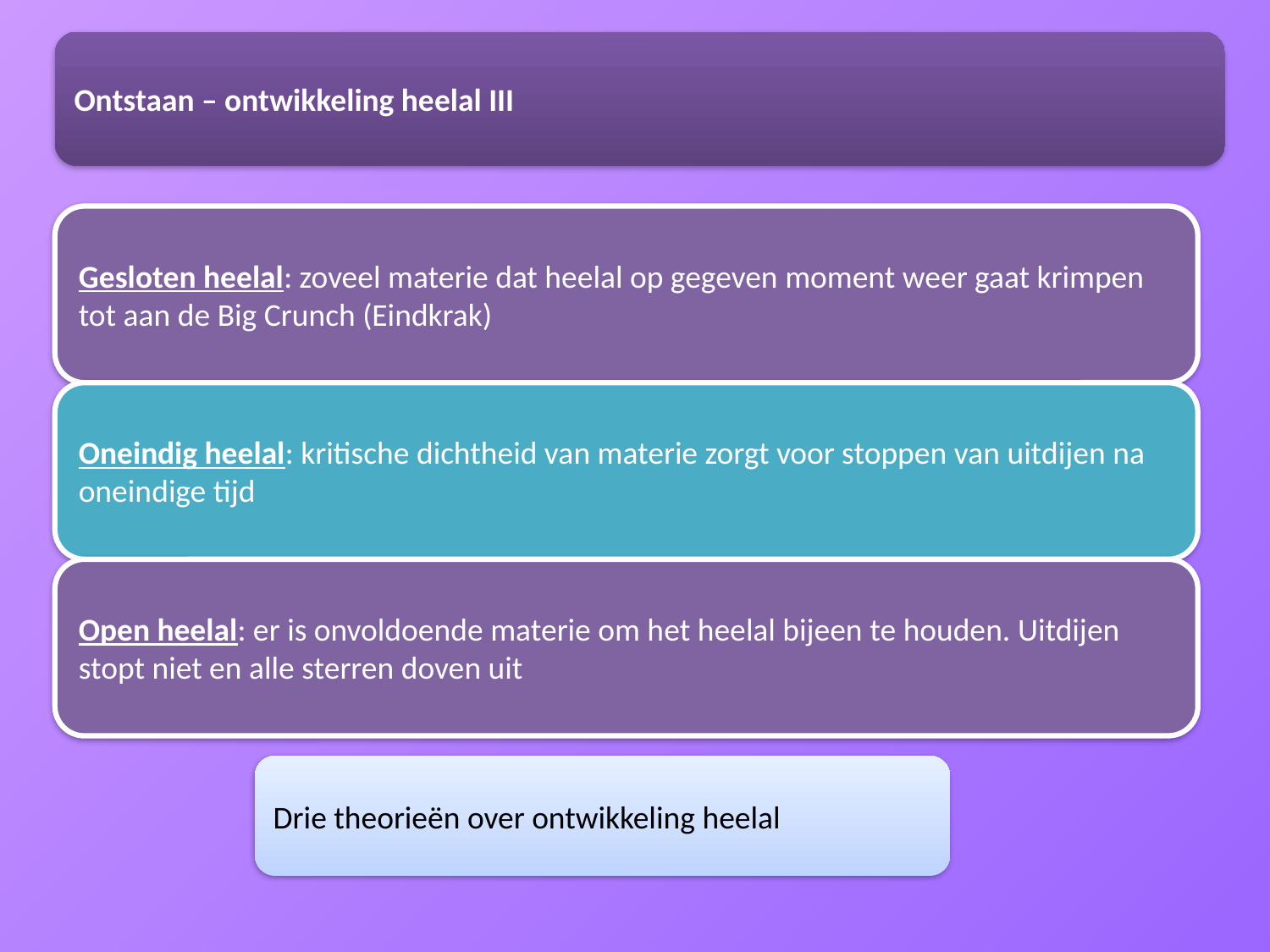

Ontstaan – ontwikkeling heelal III
Gesloten heelal: zoveel materie dat heelal op gegeven moment weer gaat krimpen tot aan de Big Crunch (Eindkrak)
Oneindig heelal: kritische dichtheid van materie zorgt voor stoppen van uitdijen na oneindige tijd
Open heelal: er is onvoldoende materie om het heelal bijeen te houden. Uitdijen stopt niet en alle sterren doven uit
Drie theorieën over ontwikkeling heelal